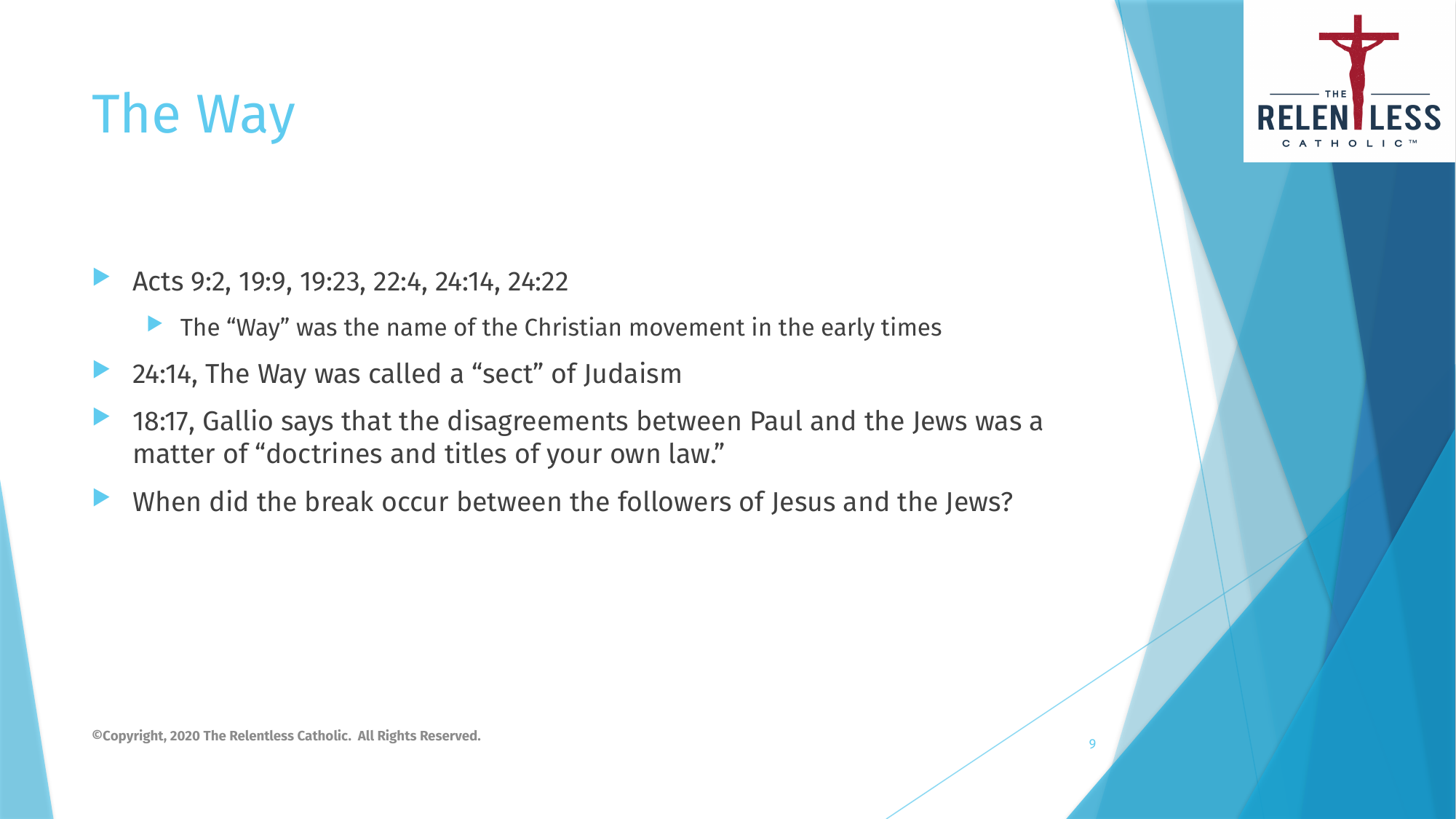

# The Way
Acts 9:2, 19:9, 19:23, 22:4, 24:14, 24:22
The “Way” was the name of the Christian movement in the early times
24:14, The Way was called a “sect” of Judaism
18:17, Gallio says that the disagreements between Paul and the Jews was a matter of “doctrines and titles of your own law.”
When did the break occur between the followers of Jesus and the Jews?

©Copyright, 2020 The Relentless Catholic.  All Rights Reserved.

9